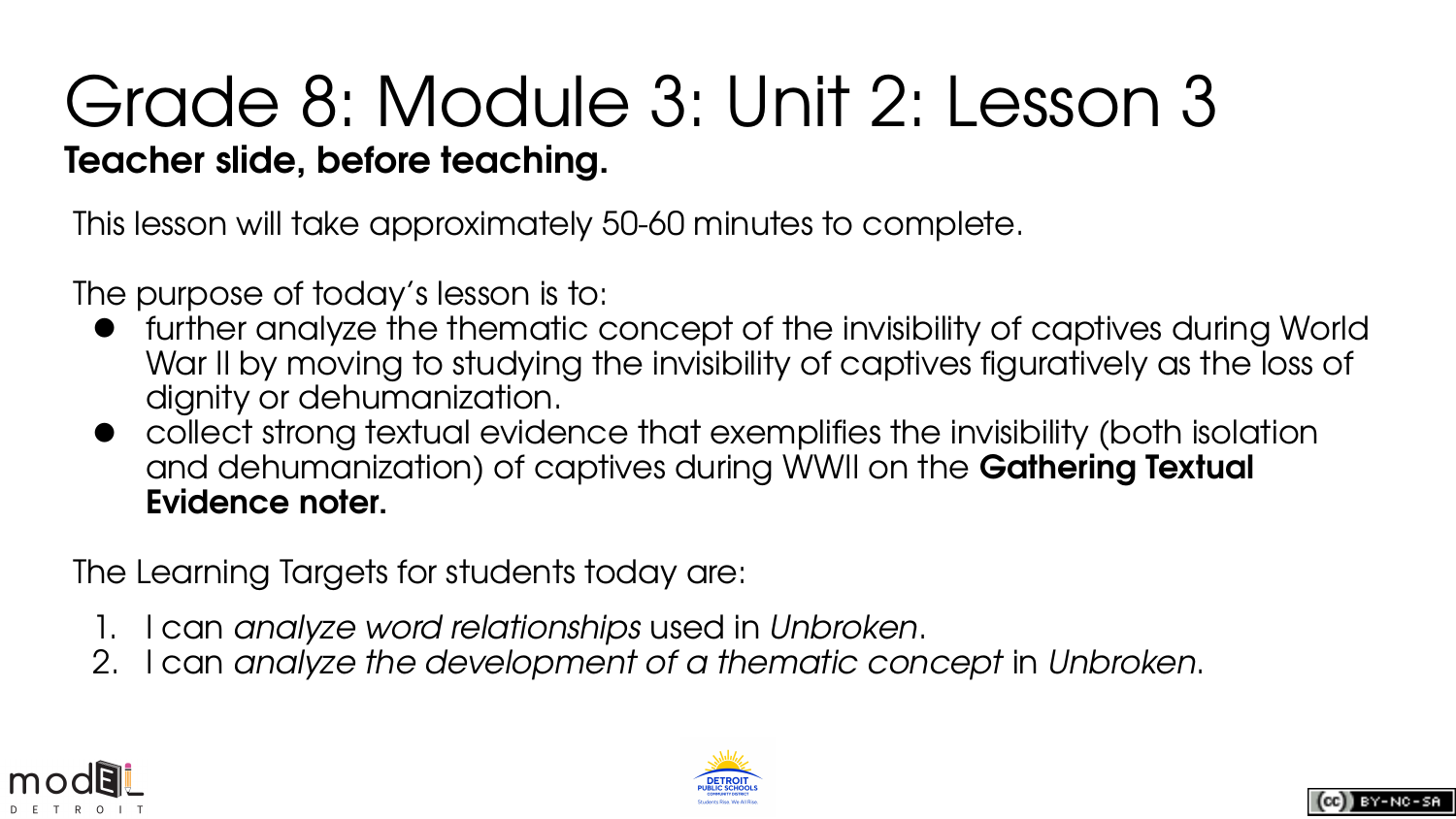

Grade 8: Module 3: Unit 2: Lesson 3
Teacher slide, before teaching.
This lesson will take approximately 50-60 minutes to complete.

The purpose of today’s lesson is to:
further analyze the thematic concept of the invisibility of captives during World War II by moving to studying the invisibility of captives figuratively as the loss of dignity or dehumanization.
collect strong textual evidence that exemplifies the invisibility (both isolation and dehumanization) of captives during WWII on the Gathering Textual Evidence noter.

The Learning Targets for students today are:
I can analyze word relationships used in Unbroken.
I can analyze the development of a thematic concept in Unbroken.